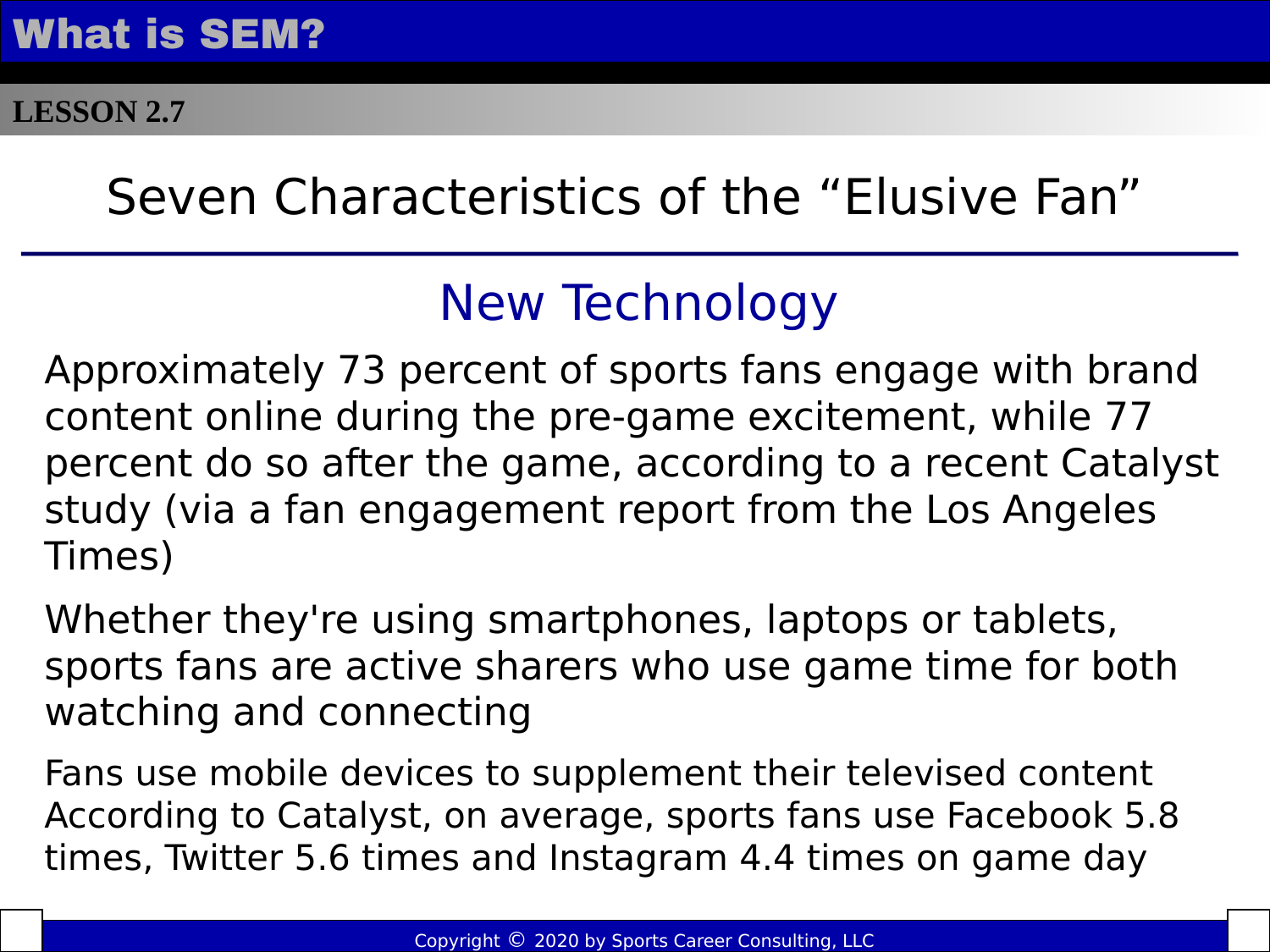

What is SEM?
LESSON 2.7
Seven Characteristics of the “Elusive Fan”

New Technology
Approximately 73 percent of sports fans engage with brand content online during the pre-game excitement, while 77 percent do so after the game, according to a recent Catalyst study (via a fan engagement report from the Los Angeles Times)

Whether they're using smartphones, laptops or tablets, sports fans are active sharers who use game time for both watching and connecting

Fans use mobile devices to supplement their televised content
According to Catalyst, on average, sports fans use Facebook 5.8 times, Twitter 5.6 times and Instagram 4.4 times on game day
Copyright © 2020 by Sports Career Consulting, LLC